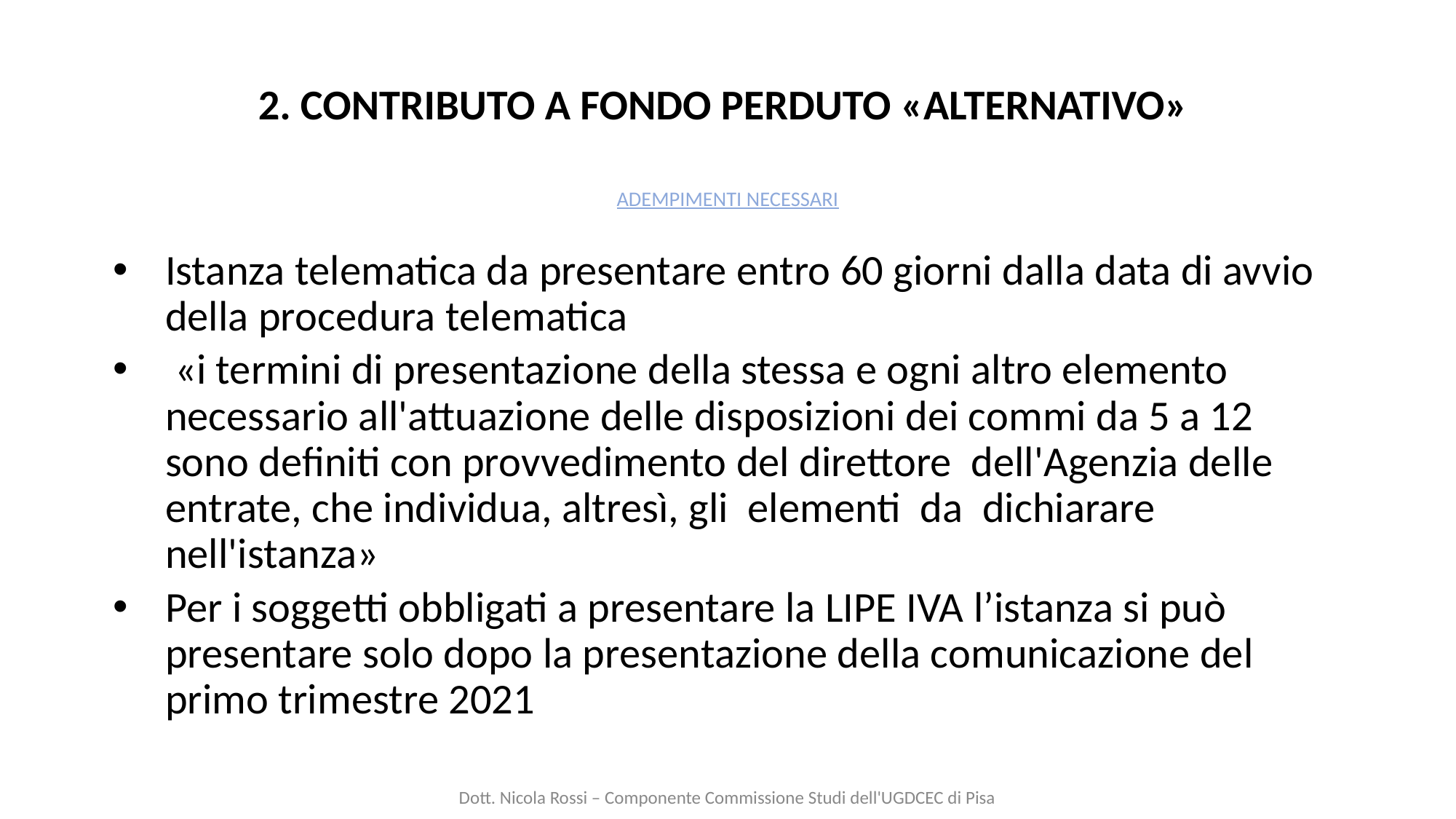

#
2. CONTRIBUTO A FONDO PERDUTO «ALTERNATIVO»
ADEMPIMENTI NECESSARI

Istanza telematica da presentare entro 60 giorni dalla data di avvio della procedura telematica
 «i termini di presentazione della stessa e ogni altro elemento necessario all'attuazione delle disposizioni dei commi da 5 a 12 sono definiti con provvedimento del direttore  dell'Agenzia delle entrate, che individua, altresì, gli  elementi  da  dichiarare nell'istanza»
Per i soggetti obbligati a presentare la LIPE IVA l’istanza si può presentare solo dopo la presentazione della comunicazione del primo trimestre 2021
Dott. Nicola Rossi – Componente Commissione Studi dell'UGDCEC di Pisa